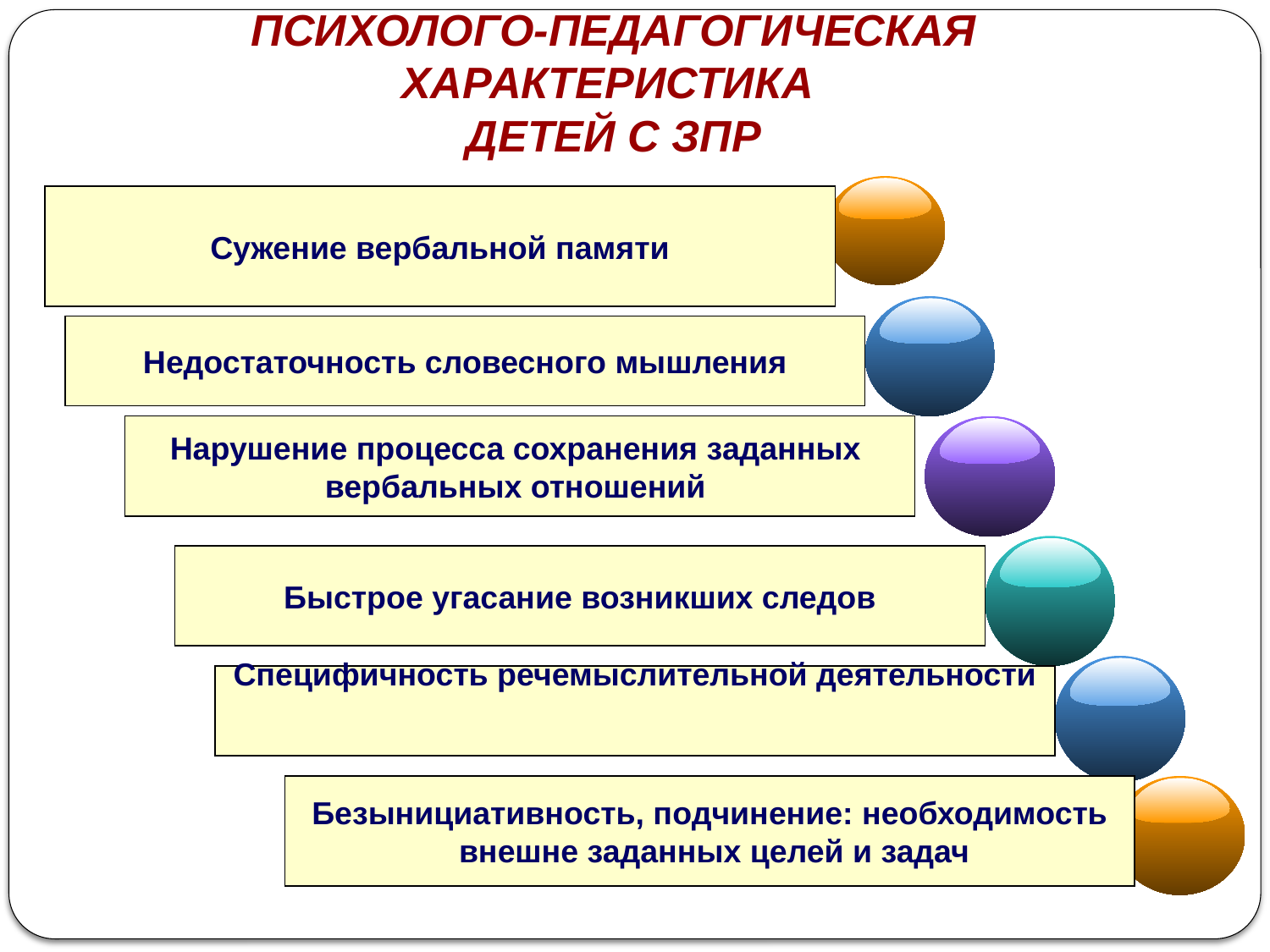

ПСИХОЛОГО-ПЕДАГОГИЧЕСКАЯ ХАРАКТЕРИСТИКА
ДЕТЕЙ С ЗПР

Сужение вербальной памяти

Недостаточность словесного мышления

Нарушение процесса сохранения заданных
вербальных отношений

Быстрое угасание возникших следов

Специфичность речемыслительной деятельности

Безынициативность, подчинение: необходимость
 внешне заданных целей и задач